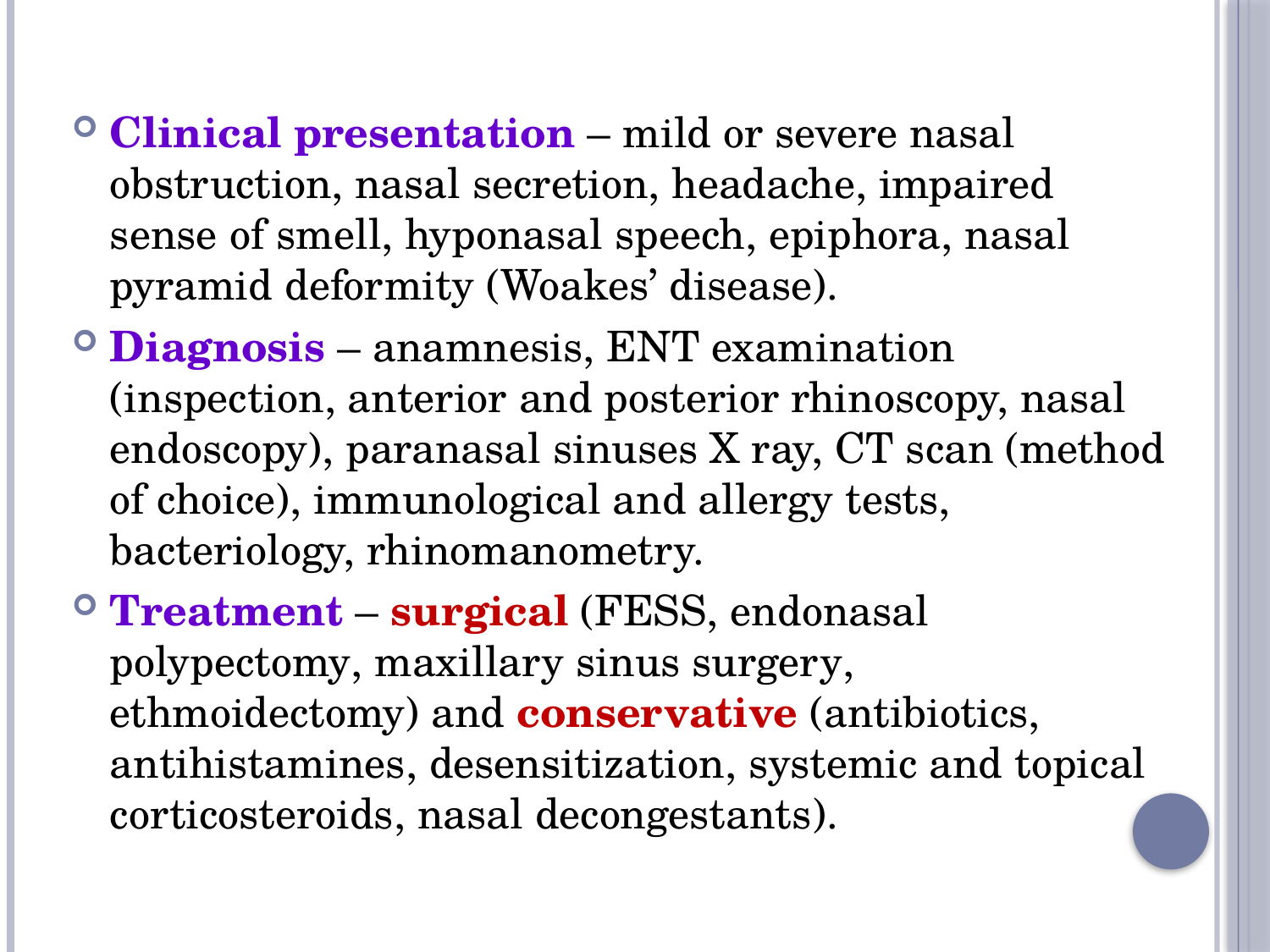

Clinical presentation – mild or severe nasal obstruction, nasal secretion, headache, impaired sense of smell, hyponasal speech, epiphora, nasal pyramid deformity (Woakes’ disease).
Diagnosis – anamnesis, ENT examination (inspection, anterior and posterior rhinoscopy, nasal endoscopy), paranasal sinuses X ray, CT scan (method of choice), immunological and allergy tests, bacteriology, rhinomanometry.
Treatment – surgical (FESS, endonasal polypectomy, maxillary sinus surgery, ethmoidectomy) and conservative (antibiotics, antihistamines, desensitization, systemic and topical corticosteroids, nasal decongestants).